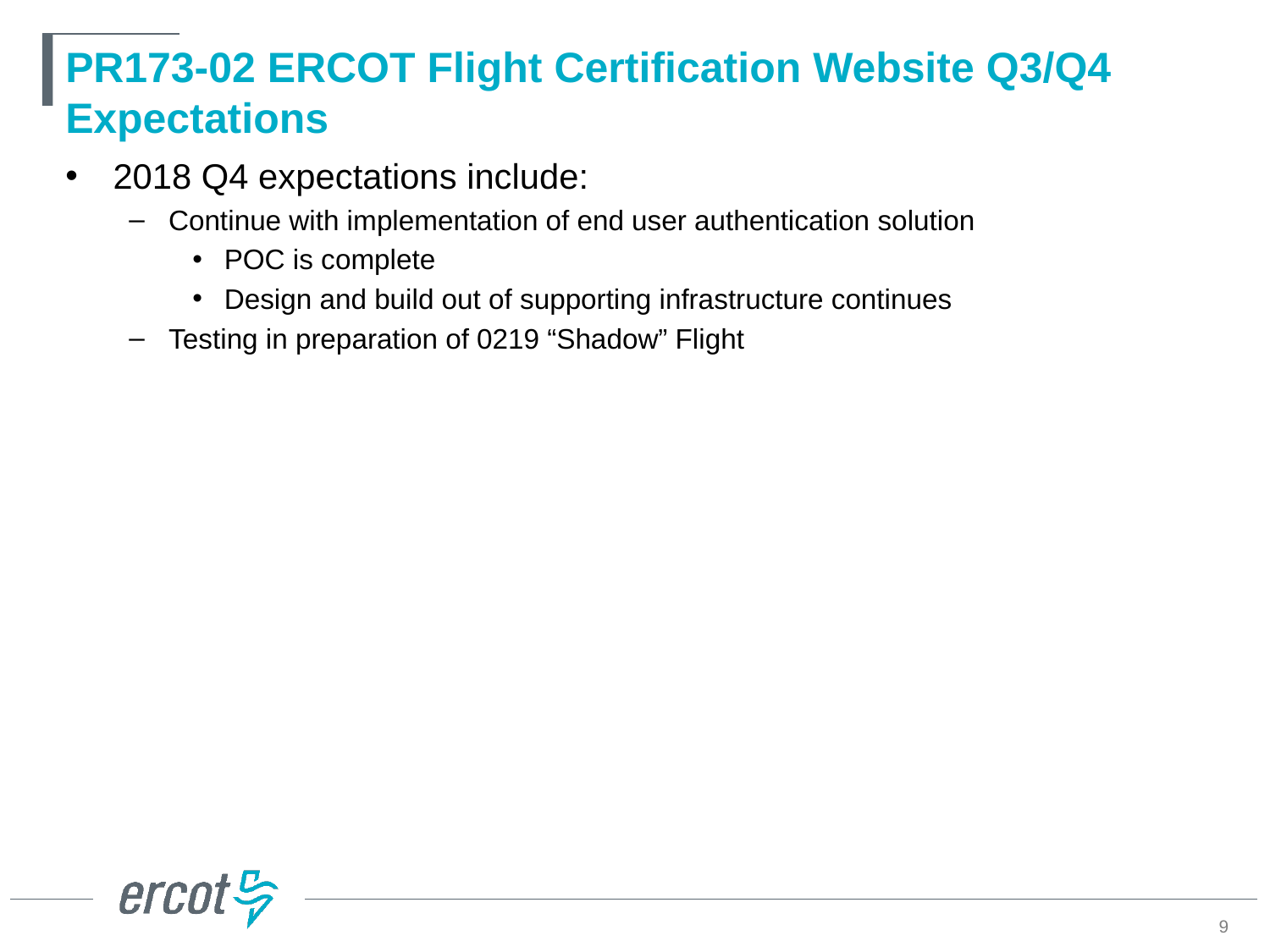

# PR173-02 ERCOT Flight Certification Website Q3/Q4 Expectations
2018 Q4 expectations include:
Continue with implementation of end user authentication solution
POC is complete
Design and build out of supporting infrastructure continues
Testing in preparation of 0219 “Shadow” Flight